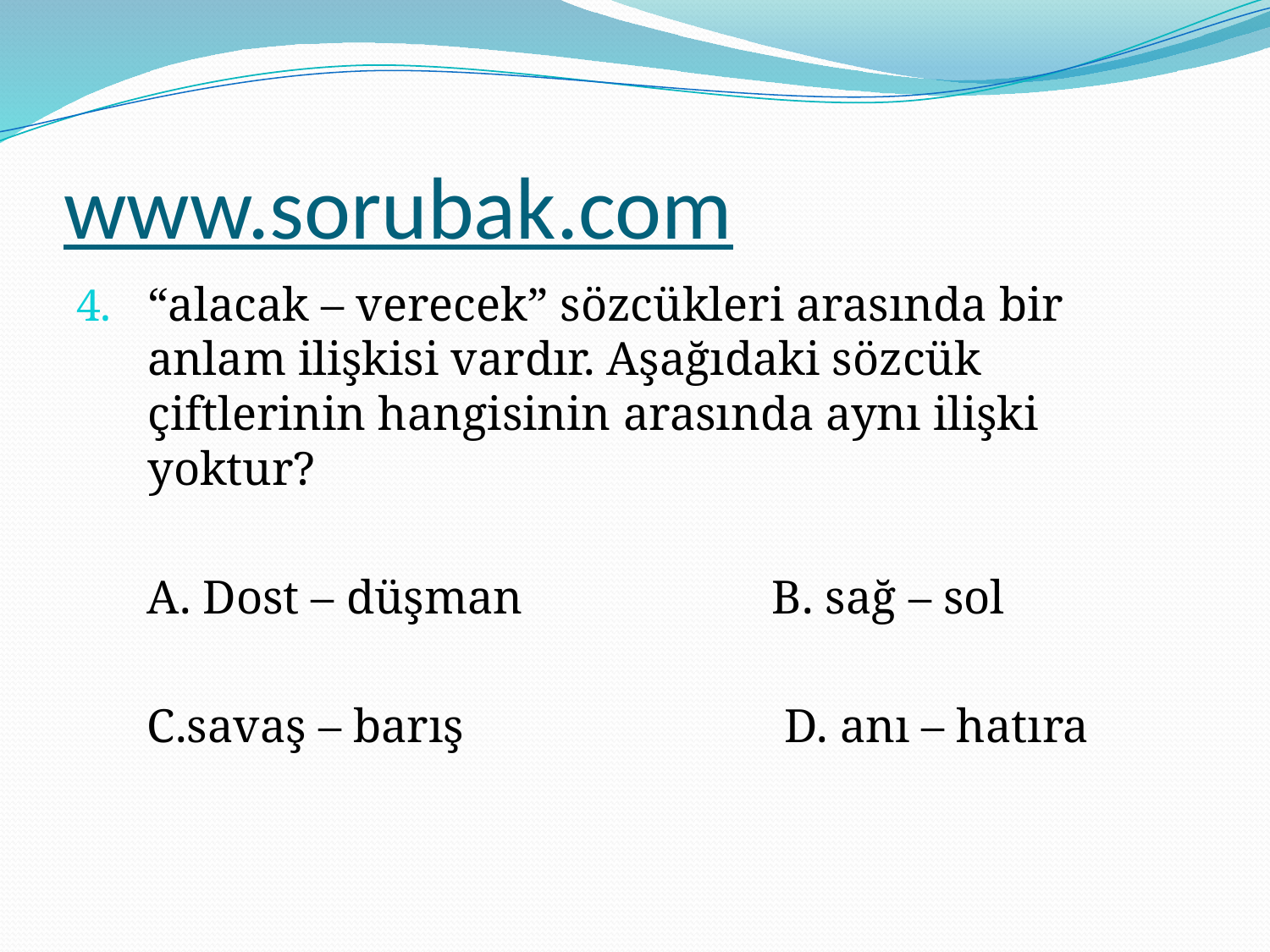

# www.sorubak.com
“alacak – verecek” sözcükleri arasında bir anlam ilişkisi vardır. Aşağıdaki sözcük çiftlerinin hangisinin arasında aynı ilişki yoktur?

      A. Dost – düşman                     B. sağ – sol

      C.savaş – barış                           D. anı – hatıra